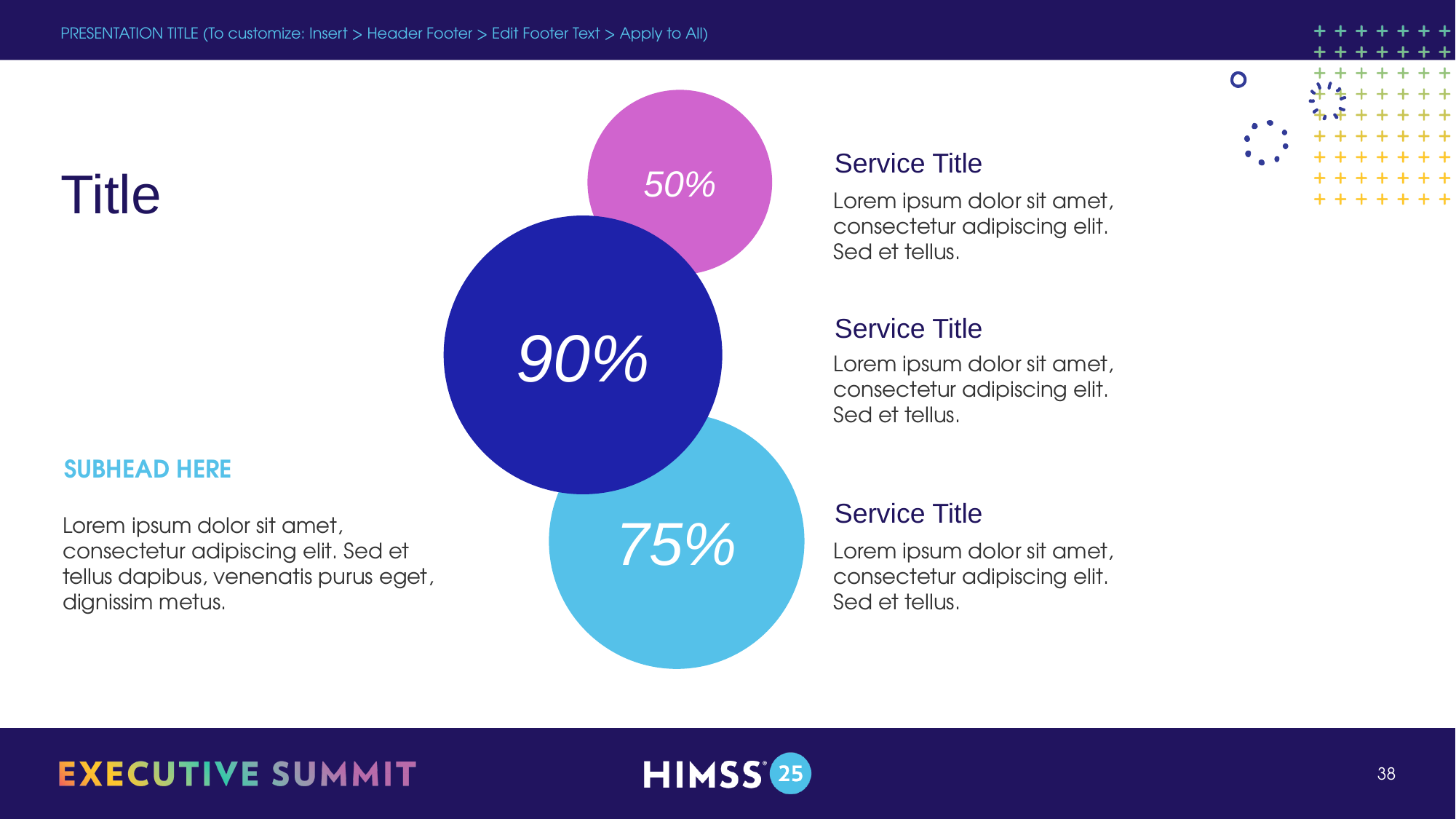

PRESENTATION TITLE (To customize: Insert > Header Footer > Edit Footer Text > Apply to All)
# Title
50%
Service Title
Lorem ipsum dolor sit amet, consectetur adipiscing elit.
Sed et tellus.
90%
Service Title
Lorem ipsum dolor sit amet, consectetur adipiscing elit.
Sed et tellus.
75%
SUBHEAD HERE
Service Title
Lorem ipsum dolor sit amet, consectetur adipiscing elit. Sed et tellus dapibus, venenatis purus eget, dignissim metus.
Lorem ipsum dolor sit amet, consectetur adipiscing elit.
Sed et tellus.
38